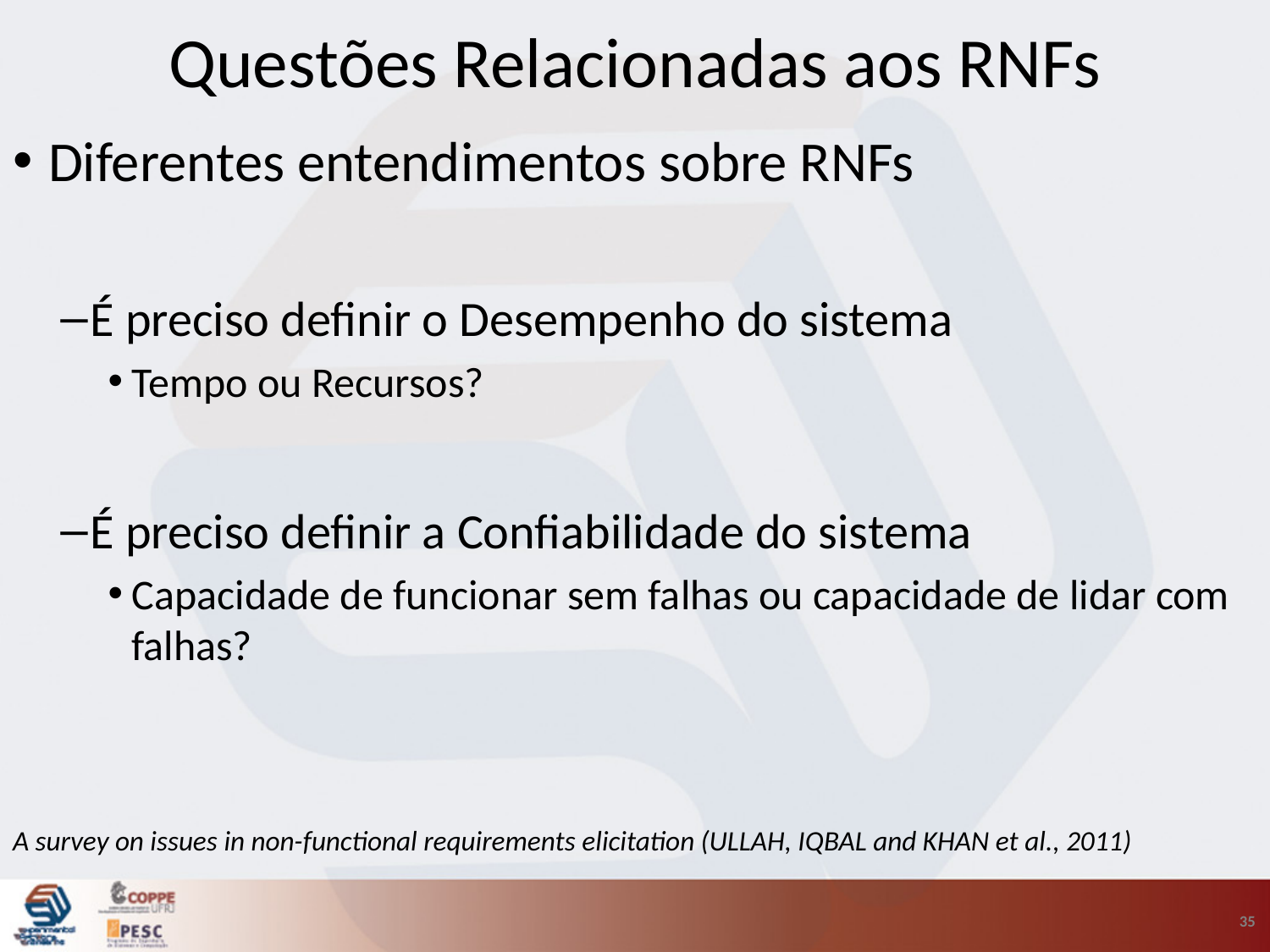

# Questões Relacionadas aos RNFs
Diferentes entendimentos sobre RNFs

É preciso definir o Desempenho do sistema
Tempo ou Recursos?

É preciso definir a Confiabilidade do sistema
Capacidade de funcionar sem falhas ou capacidade de lidar com falhas?

A survey on issues in non-functional requirements elicitation (ULLAH, IQBAL and KHAN et al., 2011)